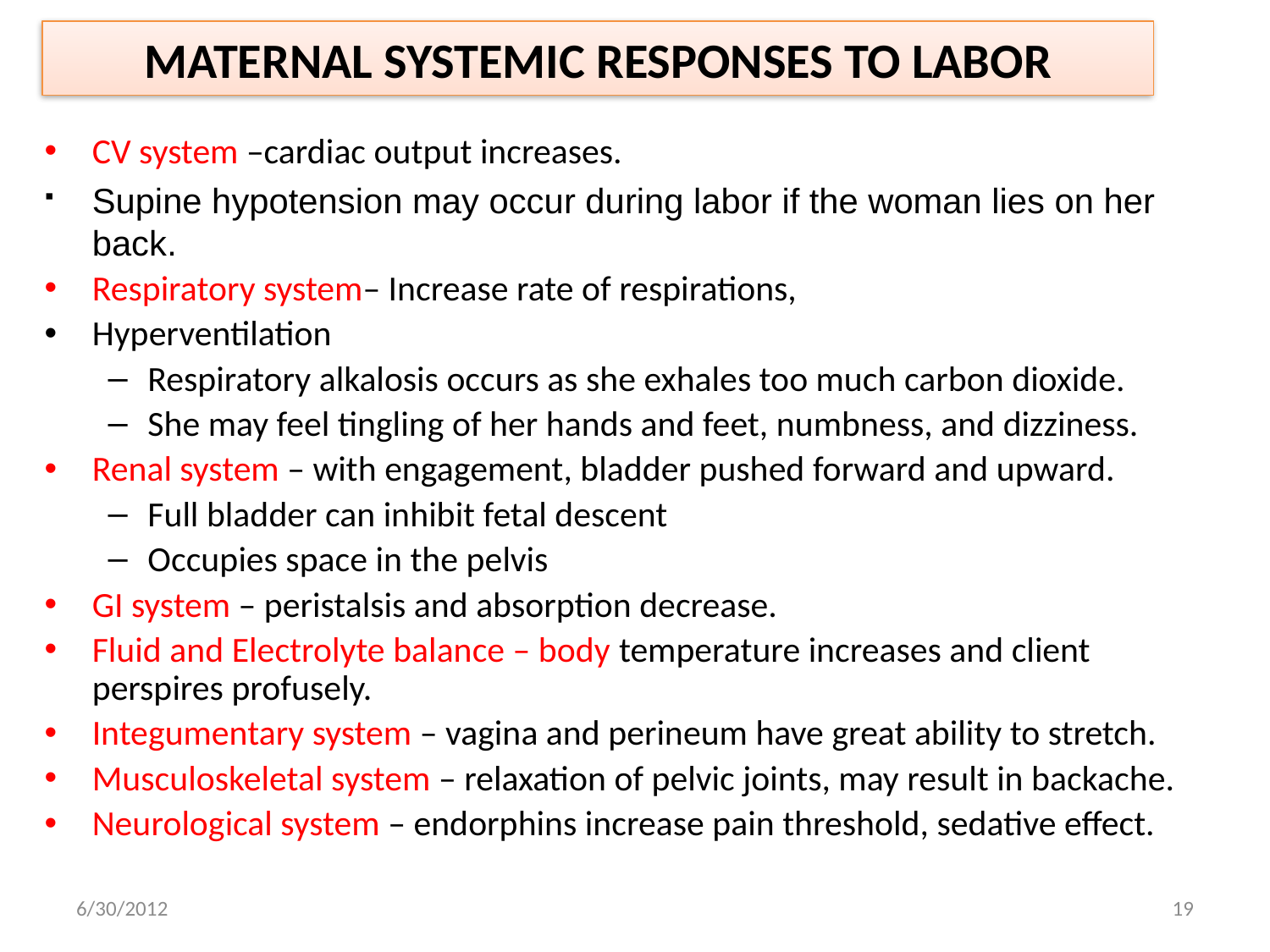

# MATERNAL SYSTEMIC RESPONSES TO LABOR
CV system –cardiac output increases.
Supine hypotension may occur during labor if the woman lies on her back.
Respiratory system– Increase rate of respirations,
Hyperventilation
Respiratory alkalosis occurs as she exhales too much carbon dioxide.
She may feel tingling of her hands and feet, numbness, and dizziness.
Renal system – with engagement, bladder pushed forward and upward.
Full bladder can inhibit fetal descent
Occupies space in the pelvis
GI system – peristalsis and absorption decrease.
Fluid and Electrolyte balance – body temperature increases and client perspires profusely.
Integumentary system – vagina and perineum have great ability to stretch.
Musculoskeletal system – relaxation of pelvic joints, may result in backache.
Neurological system – endorphins increase pain threshold, sedative effect.

6/30/2012
19